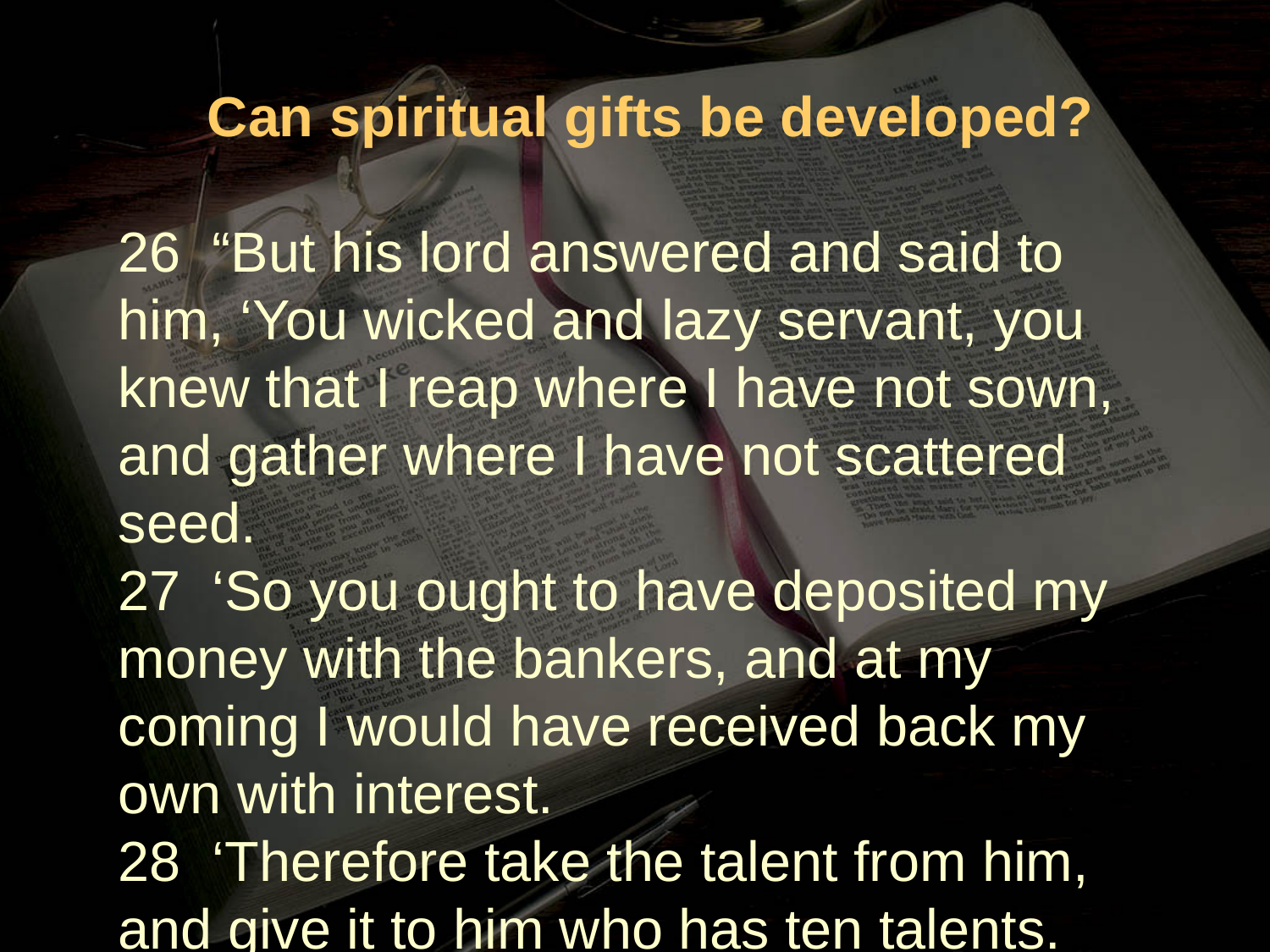

Can spiritual gifts be developed?

26  “But his lord answered and said to him, ‘You wicked and lazy servant, you knew that I reap where I have not sown, and gather where I have not scattered seed.
27  ‘So you ought to have deposited my money with the bankers, and at my coming I would have received back my own with interest.
28  ‘Therefore take the talent from him, and give it to him who has ten talents.